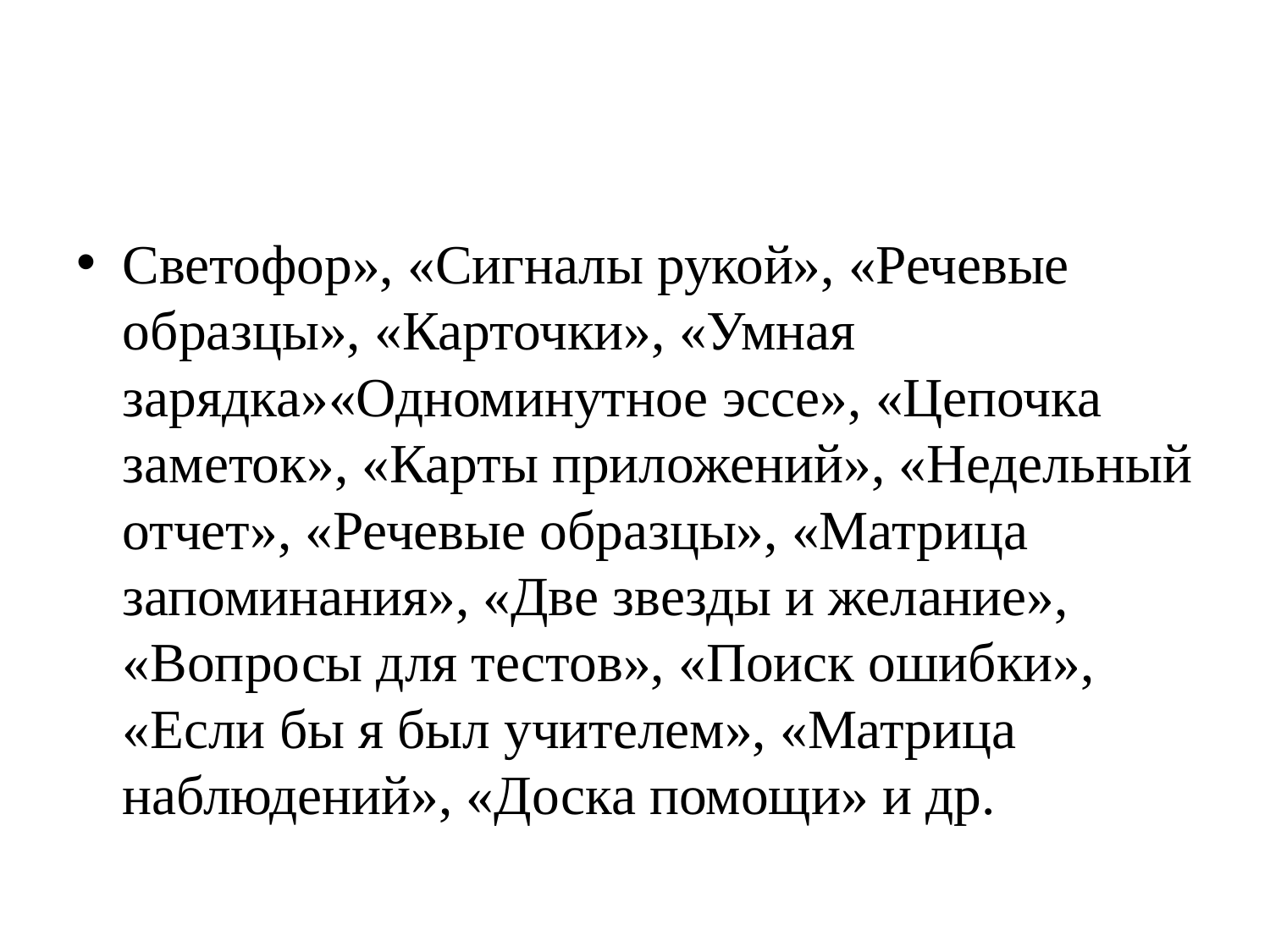

#
Светофор», «Сигналы рукой», «Речевые образцы», «Карточки», «Умная зарядка»«Одноминутное эссе», «Цепочка заметок», «Карты приложений», «Недельный отчет», «Речевые образцы», «Матрица запоминания», «Две звезды и желание», «Вопросы для тестов», «Поиск ошибки», «Если бы я был учителем», «Матрица наблюдений», «Доска помощи» и др.